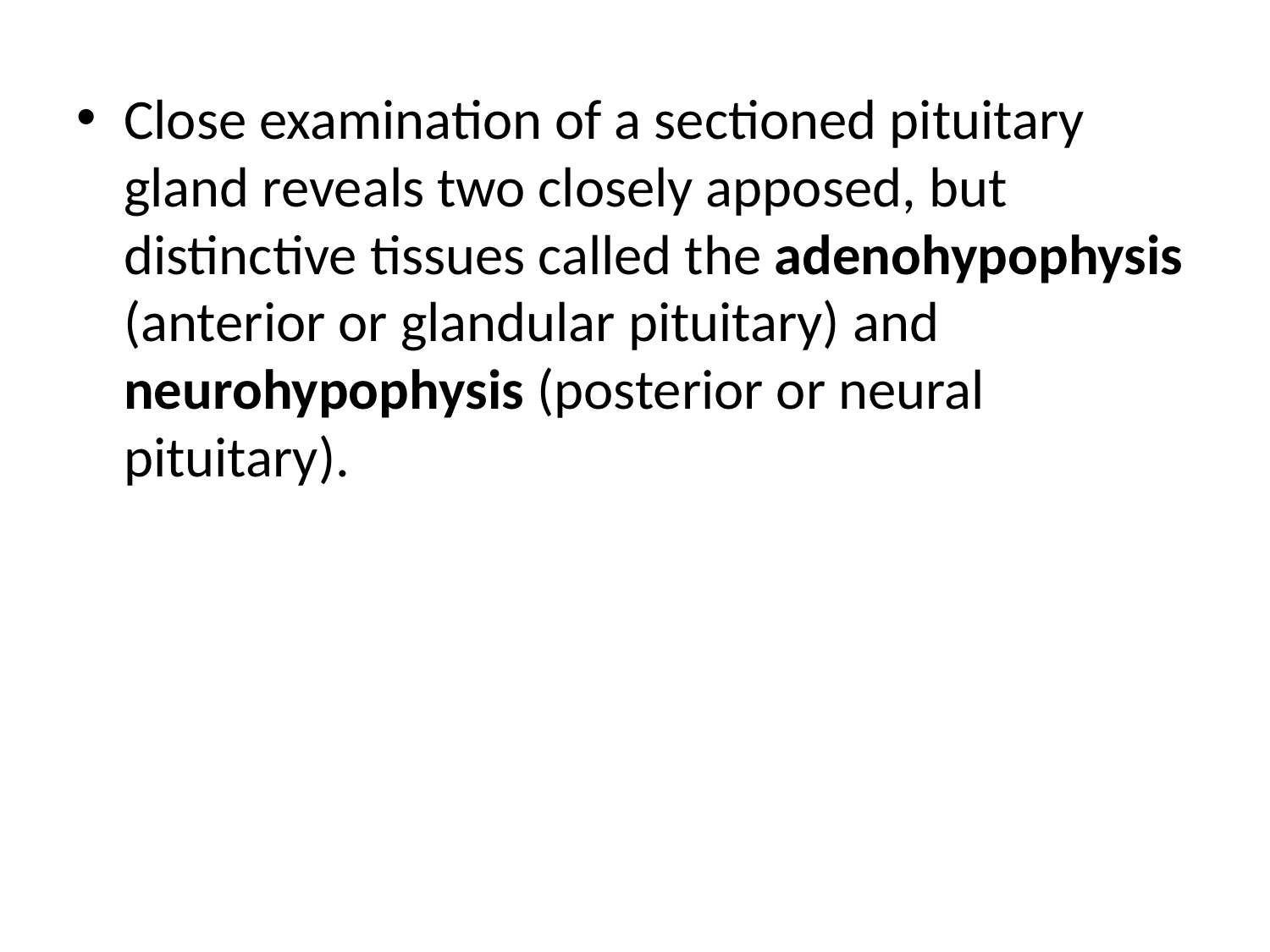

Close examination of a sectioned pituitary gland reveals two closely apposed, but distinctive tissues called the adenohypophysis (anterior or glandular pituitary) and neurohypophysis (posterior or neural pituitary).